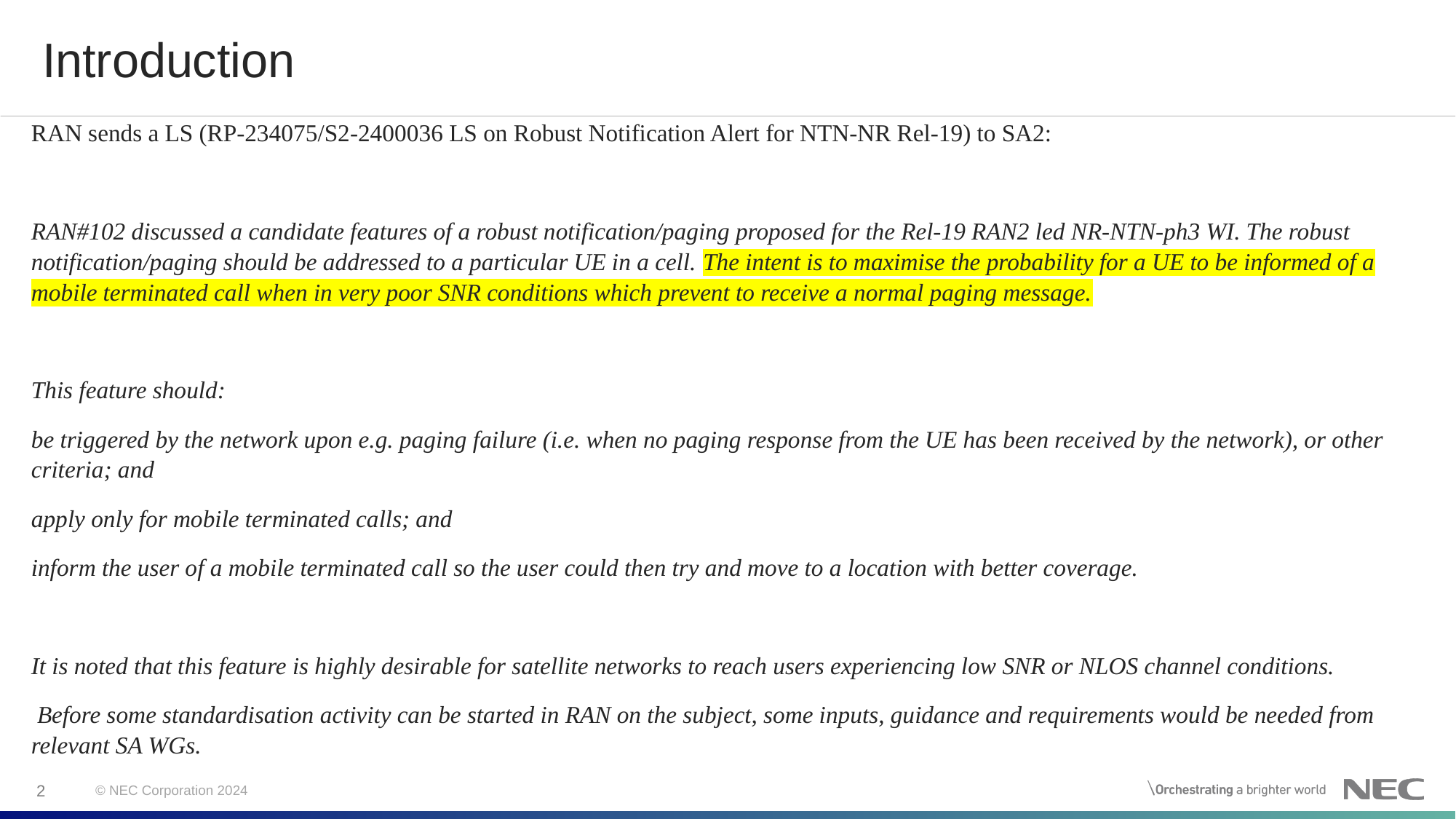

# Introduction
RAN sends a LS (RP-234075/S2-2400036 LS on Robust Notification Alert for NTN-NR Rel-19) to SA2:

RAN#102 discussed a candidate features of a robust notification/paging proposed for the Rel-19 RAN2 led NR-NTN-ph3 WI. The robust notification/paging should be addressed to a particular UE in a cell. The intent is to maximise the probability for a UE to be informed of a mobile terminated call when in very poor SNR conditions which prevent to receive a normal paging message.

This feature should:
be triggered by the network upon e.g. paging failure (i.e. when no paging response from the UE has been received by the network), or other criteria; and
apply only for mobile terminated calls; and
inform the user of a mobile terminated call so the user could then try and move to a location with better coverage.

It is noted that this feature is highly desirable for satellite networks to reach users experiencing low SNR or NLOS channel conditions.
 Before some standardisation activity can be started in RAN on the subject, some inputs, guidance and requirements would be needed from relevant SA WGs.